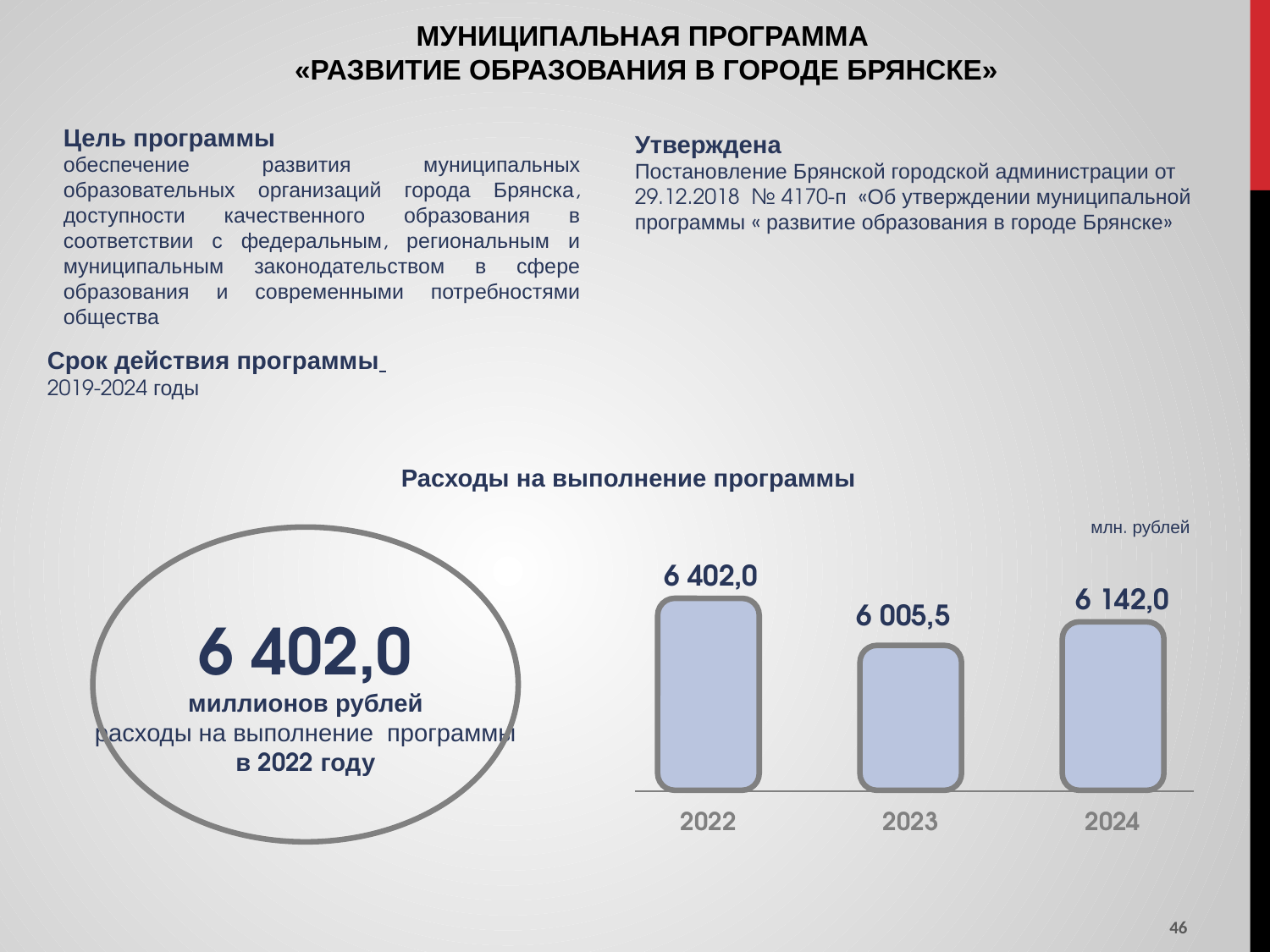

МУНИЦИПАЛЬНАЯ ПРОГРАММА
«РАЗВИТИЕ ОБРАЗОВАНИЯ В ГОРОДЕ БРЯНСКЕ»
Цель программы
обеспечение развития муниципальных образовательных организаций города Брянска, доступности качественного образования в соответствии с федеральным, региональным и муниципальным законодательством в сфере образования и современными потребностями общества
Утверждена
Постановление Брянской городской администрации от 29.12.2018  № 4170-п  «Об утверждении муниципальной программы « развитие образования в городе Брянске»
Срок действия программы
2019-2024 годы
Расходы на выполнение программы
млн. рублей

6 402,0

2022
6 142,0

2024
6 005,5

2023
6 402,0
миллионов рублей
расходы на выполнение  программы
в 2022 году

46